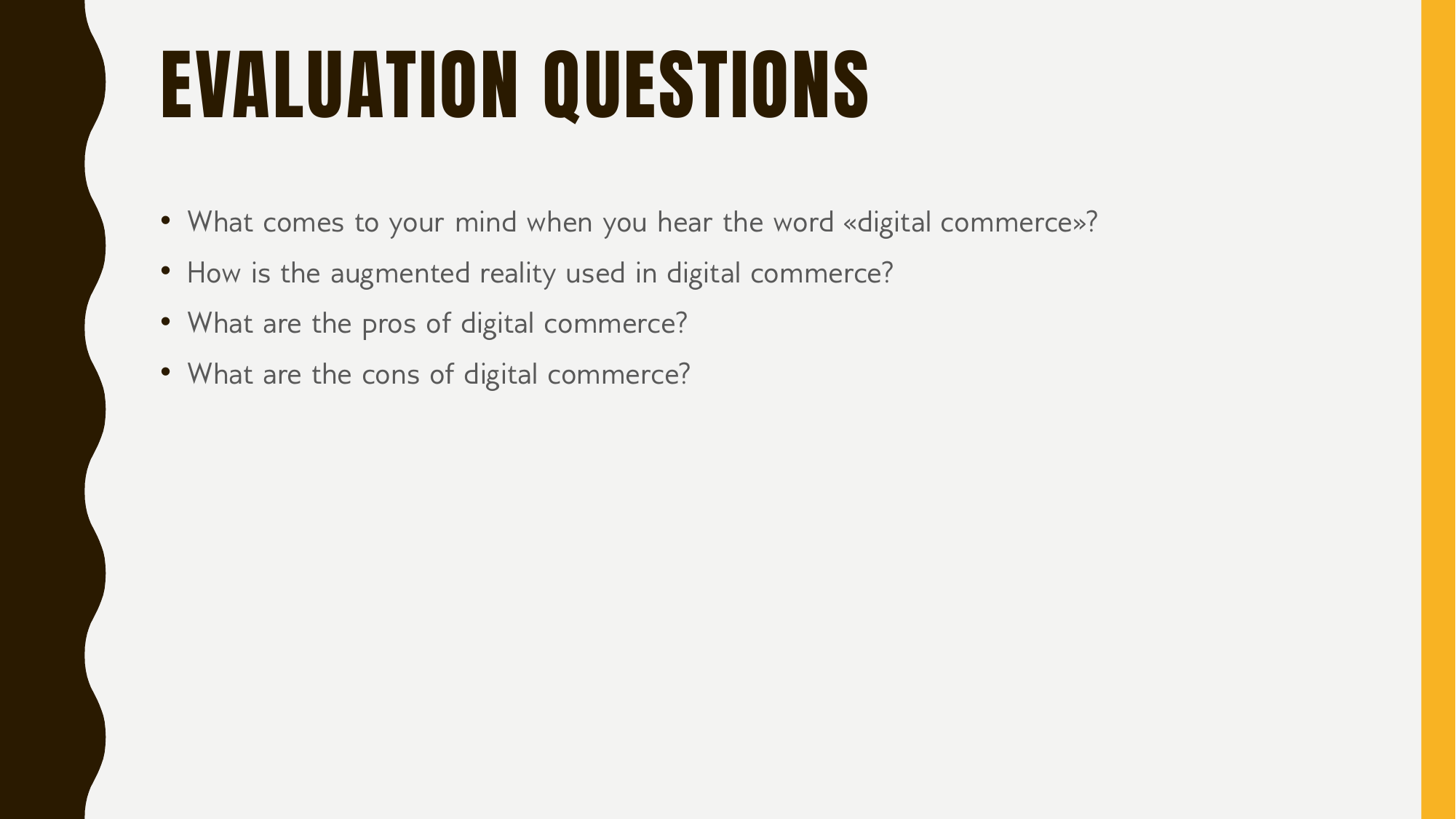

# Evaluatıon questıons
What comes to your mind when you hear the word «digital commerce»?
How is the augmented reality used in digital commerce?
What are the pros of digital commerce?
What are the cons of digital commerce?